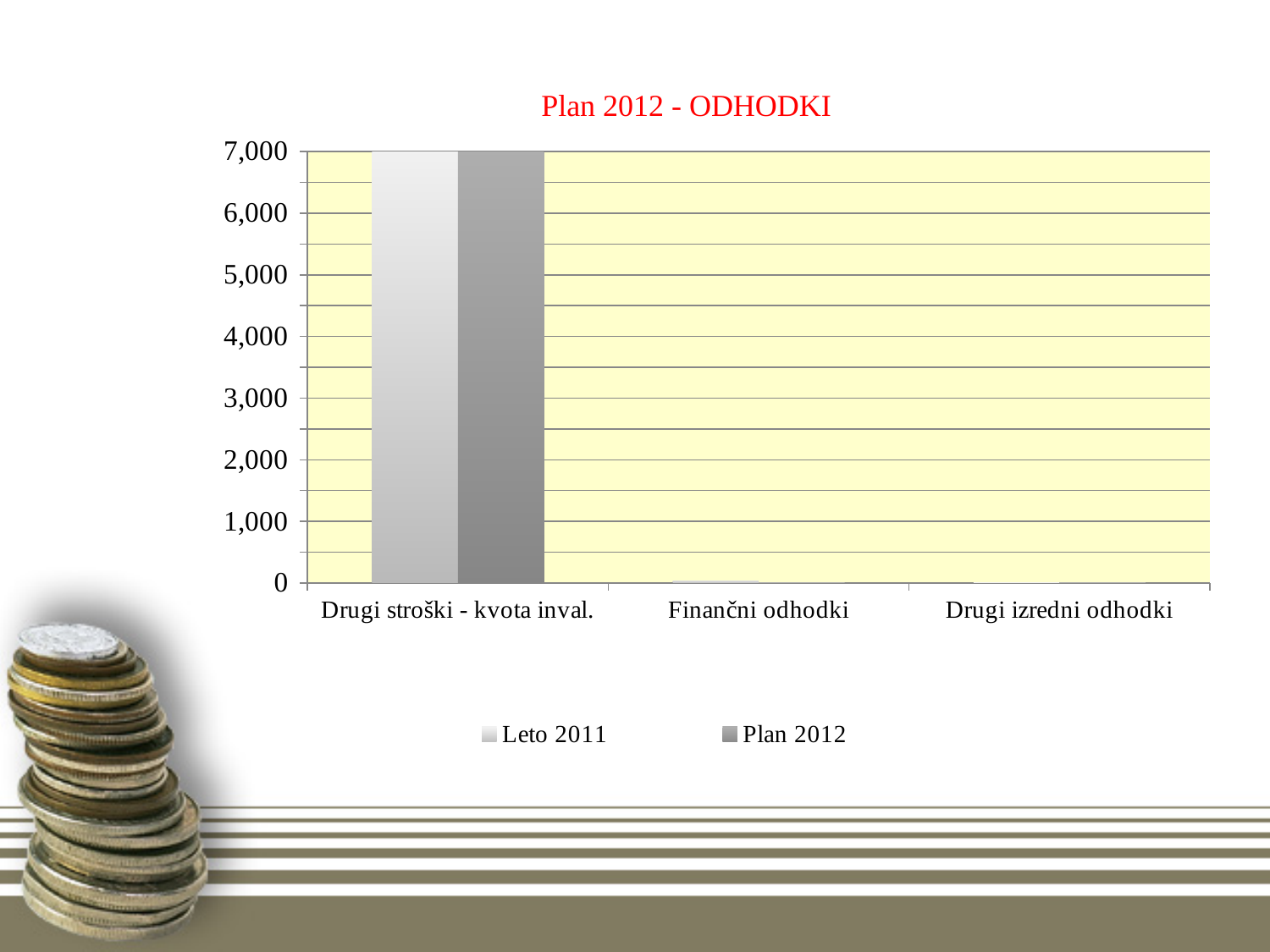

# Plan 2012 - ODHODKI

### Chart

| Category | Leto 2011 | Plan 2012 |
|---|---|---|
| Drugi stroški - kvota inval. | 19246.67 | 20000.0 |
| Finančni odhodki | 26.41 | 10.0 |
| Drugi izredni odhodki | 0.0 | 0.0 |